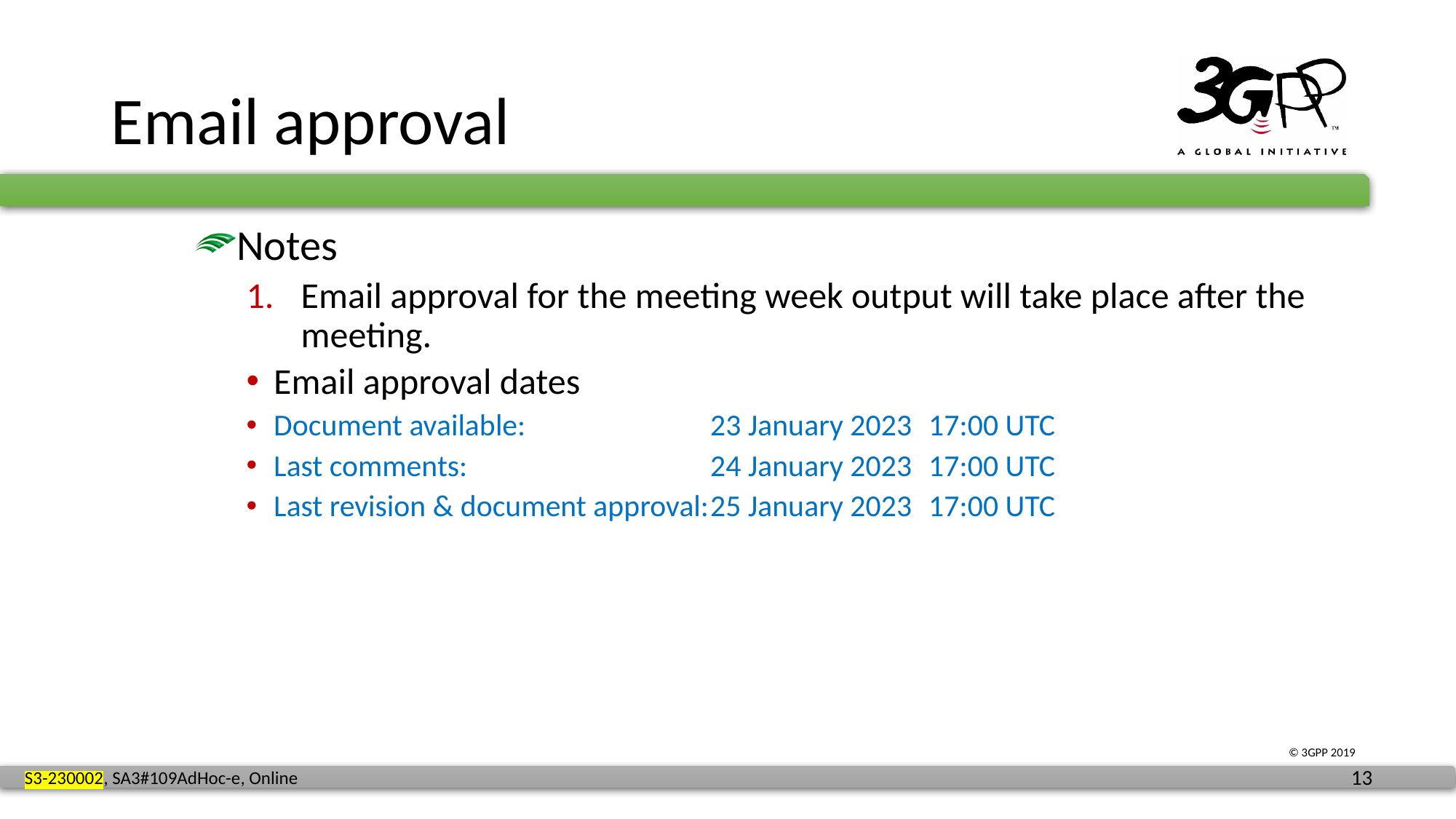

# Email approval
Notes
Email approval for the meeting week output will take place after the meeting.
Email approval dates
Document available:		23 January 2023 	17:00 UTC
Last comments: 			24 January 2023	17:00 UTC
Last revision & document approval:	25 January 2023	17:00 UTC